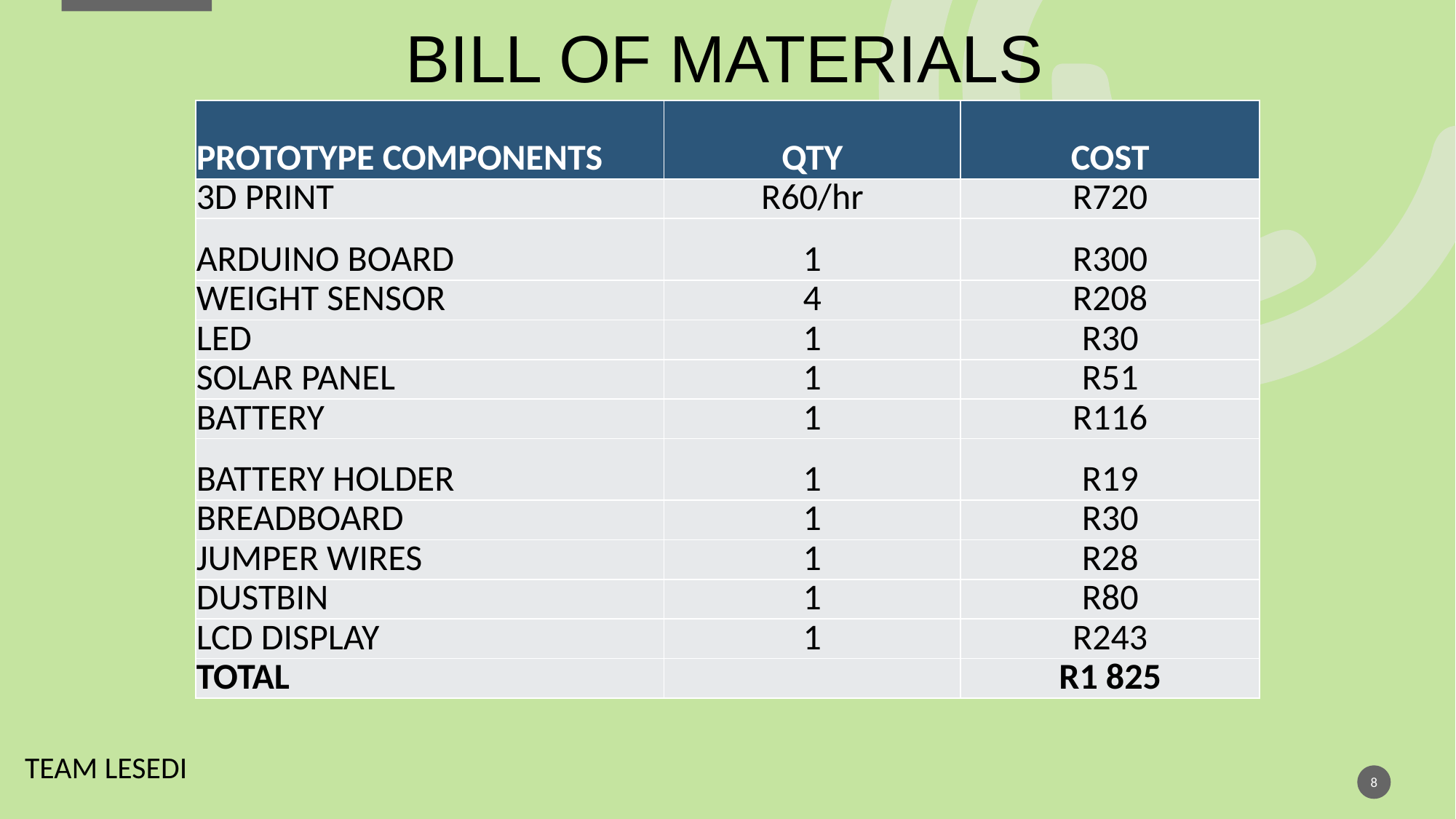

# BILL OF MATERIALS
| PROTOTYPE COMPONENTS | QTY | COST |
| --- | --- | --- |
| 3D PRINT | R60/hr | R720 |
| ARDUINO BOARD | 1 | R300 |
| WEIGHT SENSOR | 4 | R208 |
| LED | 1 | R30 |
| SOLAR PANEL | 1 | R51 |
| BATTERY | 1 | R116 |
| BATTERY HOLDER | 1 | R19 |
| BREADBOARD | 1 | R30 |
| JUMPER WIRES | 1 | R28 |
| DUSTBIN | 1 | R80 |
| LCD DISPLAY | 1 | R243 |
| TOTAL |  | R1 825 |
TEAM LESEDI
8